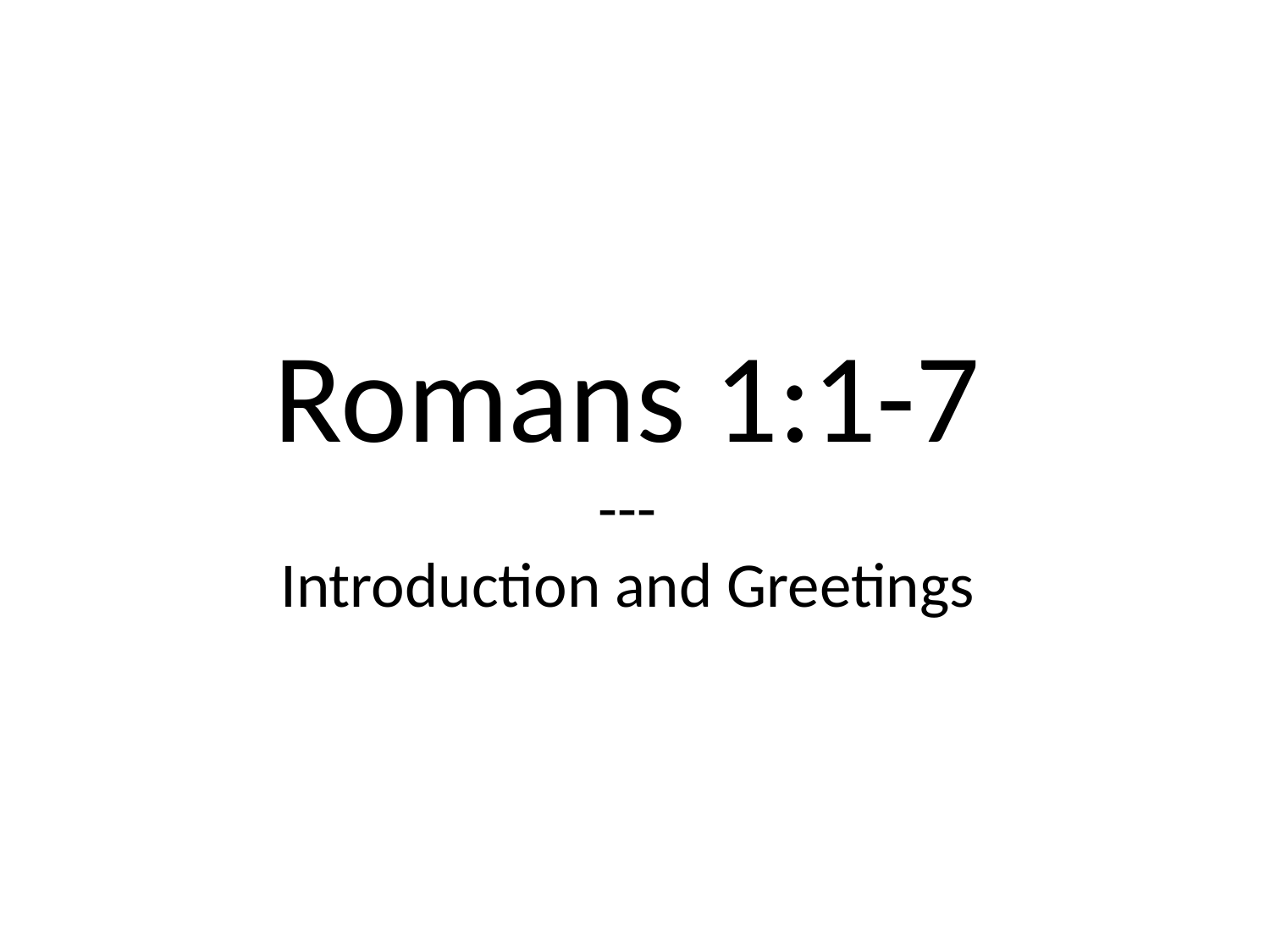

# Romans 1:1-7 --- Introduction and Greetings